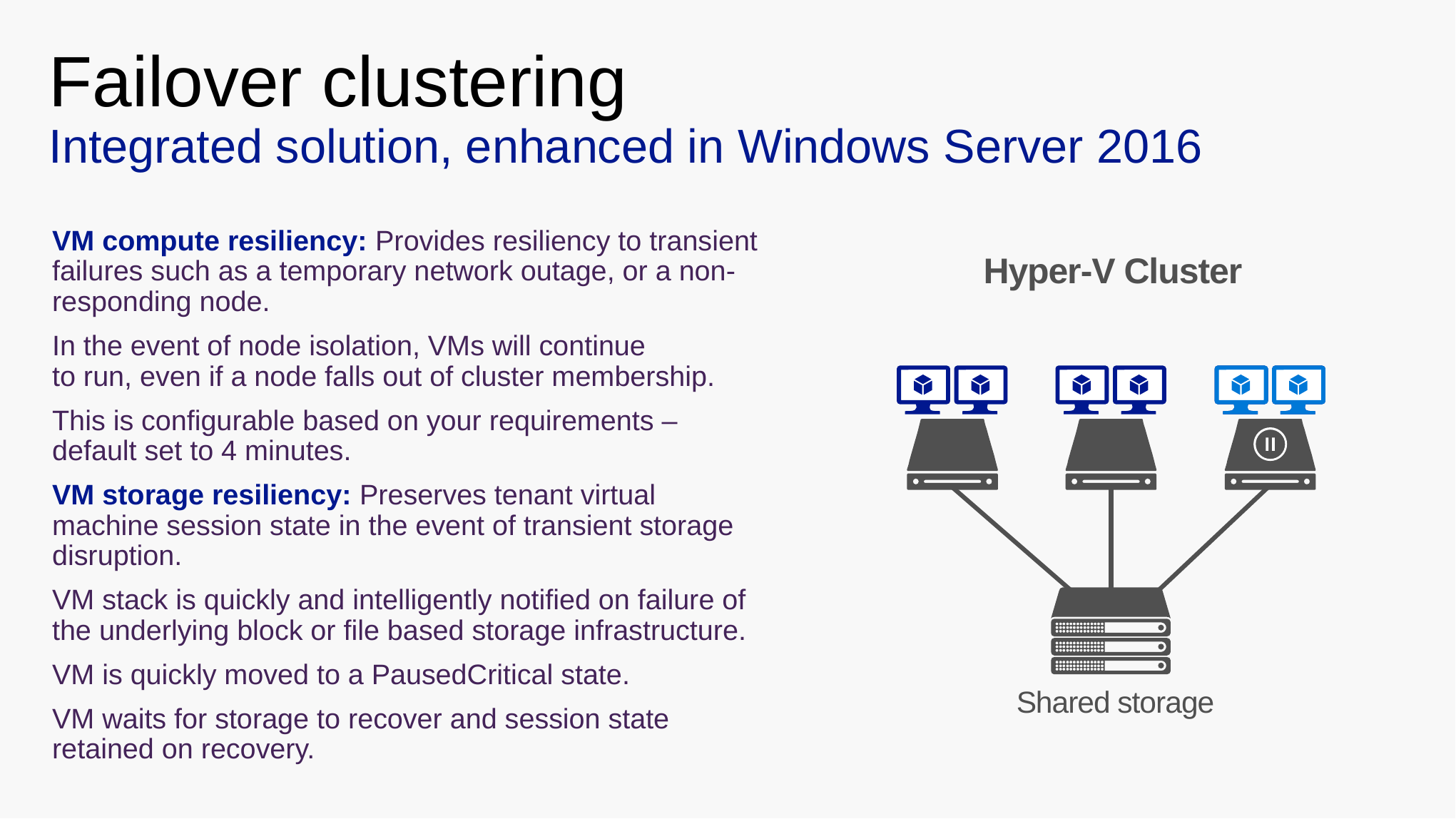

# Failover clustering Integrated solution, enhanced in Windows Server 2016
VM compute resiliency: Provides resiliency to transient failures such as a temporary network outage, or a non-responding node.
In the event of node isolation, VMs will continue
to run, even if a node falls out of cluster membership.
This is configurable based on your requirements –
default set to 4 minutes.
VM storage resiliency: Preserves tenant virtual machine session state in the event of transient storage disruption.
VM stack is quickly and intelligently notified on failure of the underlying block or file based storage infrastructure.
VM is quickly moved to a PausedCritical state.
VM waits for storage to recover and session state retained on recovery.
Hyper-V Cluster

Shared storage